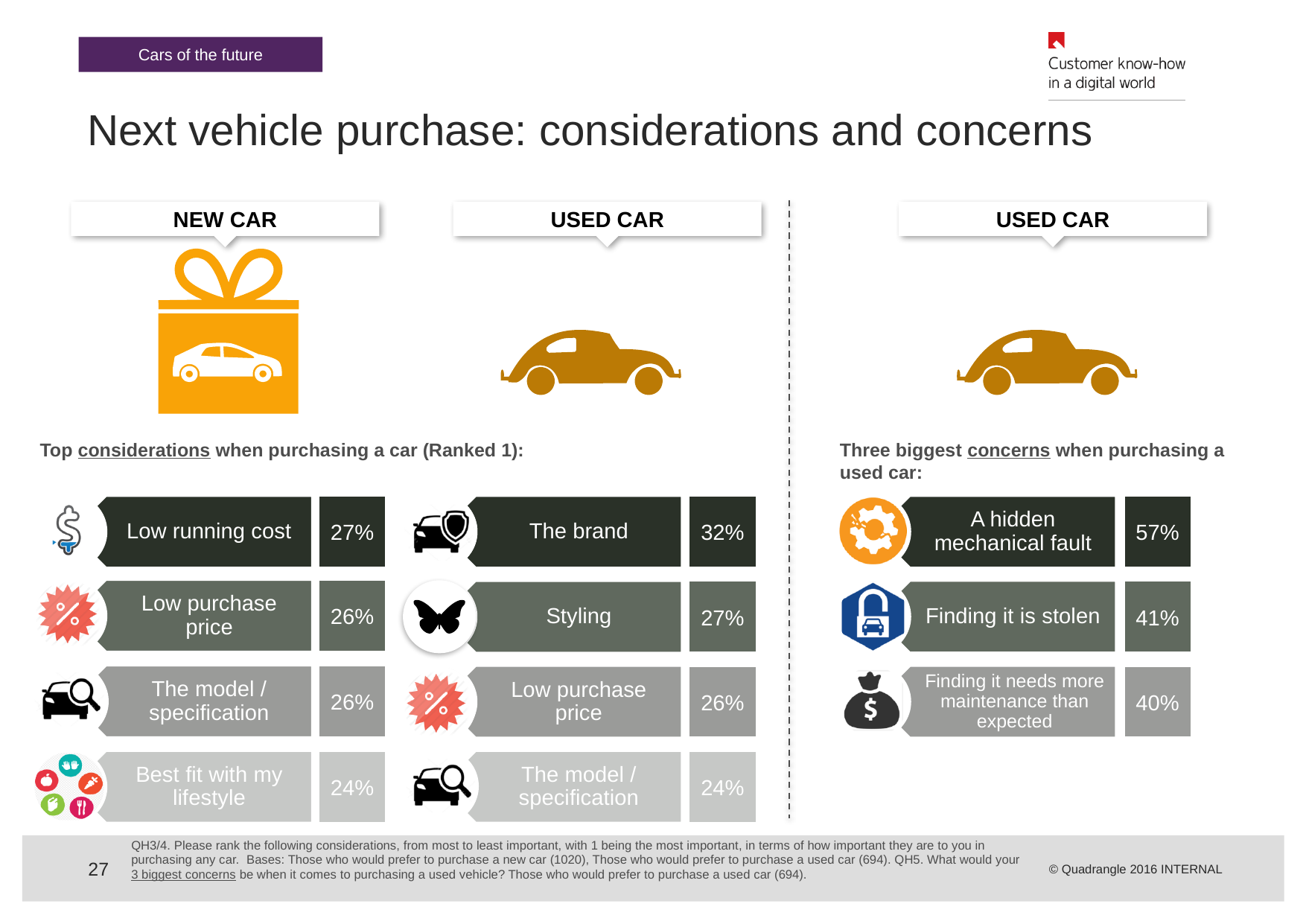

Cars of the future
# Next vehicle purchase: considerations and concerns
NEW CAR
USED CAR
USED CAR

Top considerations when purchasing a car (Ranked 1):
Three biggest concerns when purchasing a used car:
27%

A hidden mechanical fault
57%
32%

Low running cost

The brand
26%

Low purchase price

Finding it is stolen
41%
27%

Styling

26%

The model / specification

Finding it needs more maintenance than expected
40%
26%

Low purchase price

24%
24%

Best fit with my lifestyle

The model / specification
QH3/4. Please rank the following considerations, from most to least important, with 1 being the most important, in terms of how important they are to you in purchasing any car.  Bases: Those who would prefer to purchase a new car (1020), Those who would prefer to purchase a used car (694). QH5. What would your 3 biggest concerns be when it comes to purchasing a used vehicle? Those who would prefer to purchase a used car (694).